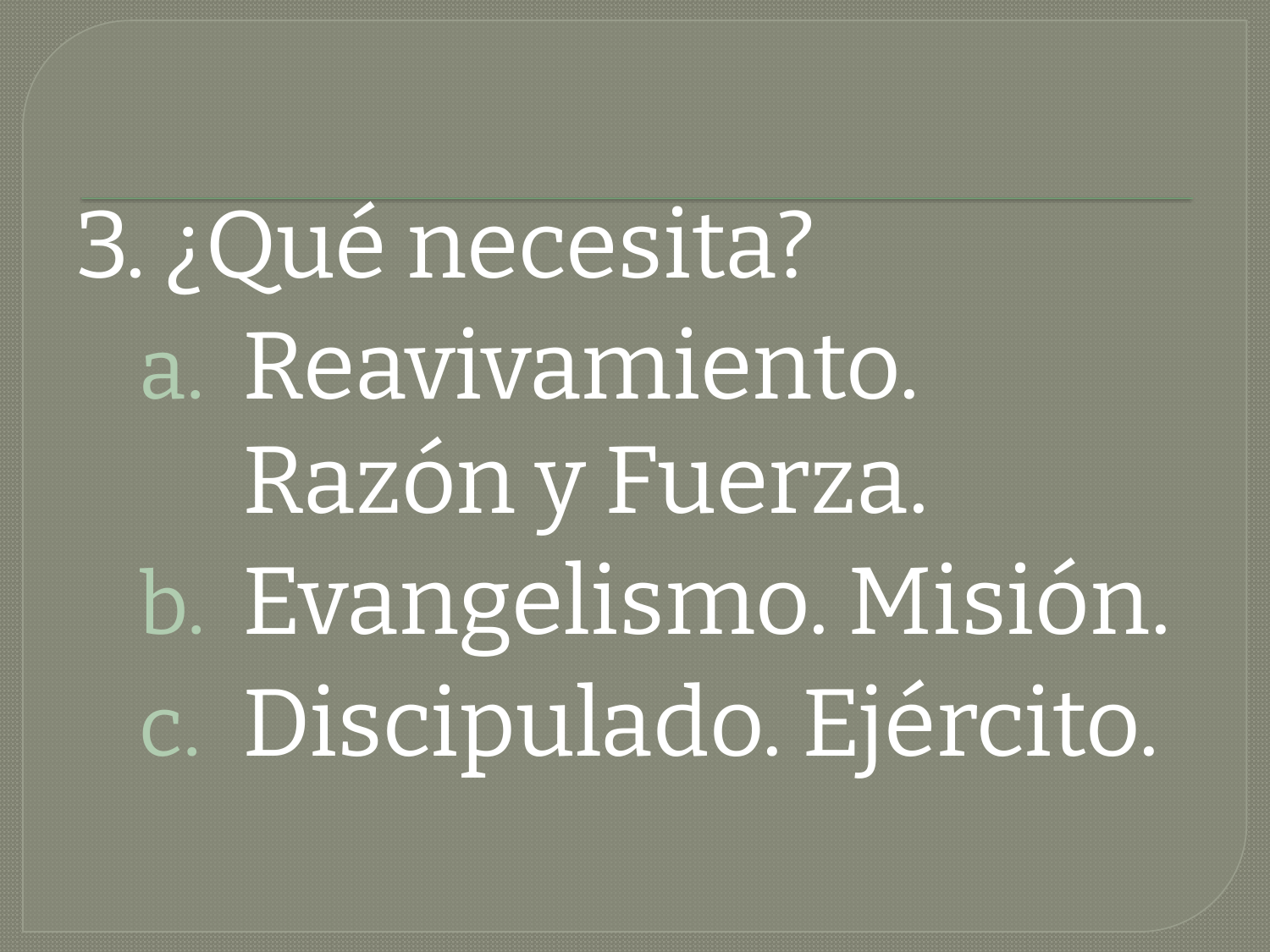

3. ¿Qué necesita?
Reavivamiento. Razón y Fuerza.
Evangelismo. Misión.
Discipulado. Ejército.